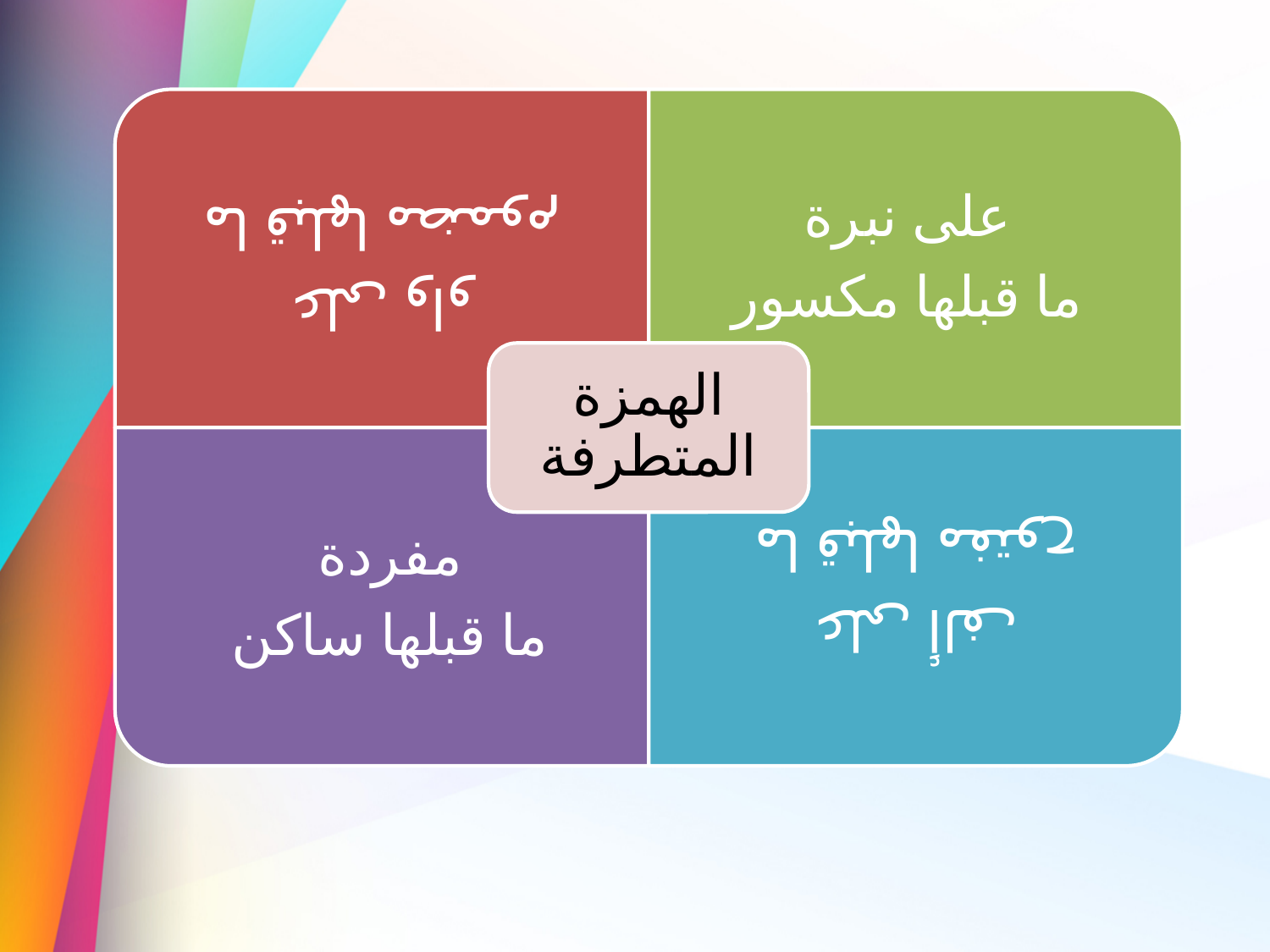

على واو
ما قبلها مضموم
على نبرة
ما قبلها مكسور
مفردة
ما قبلها ساكن
على ألف
ما قبلها مفتوح
الهمزة المتطرفة